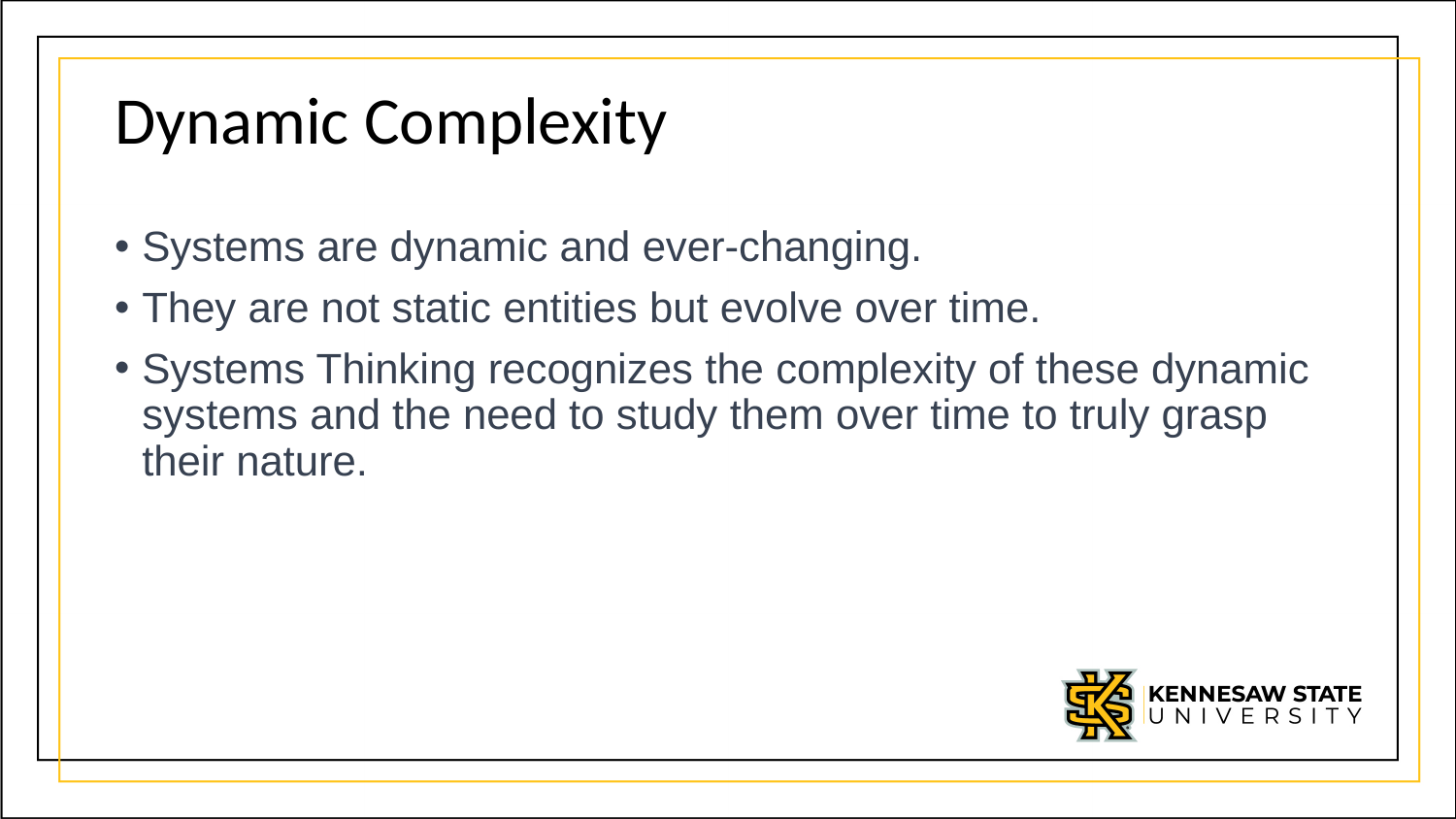

# Dynamic Complexity
Systems are dynamic and ever-changing.
They are not static entities but evolve over time.
Systems Thinking recognizes the complexity of these dynamic systems and the need to study them over time to truly grasp their nature.